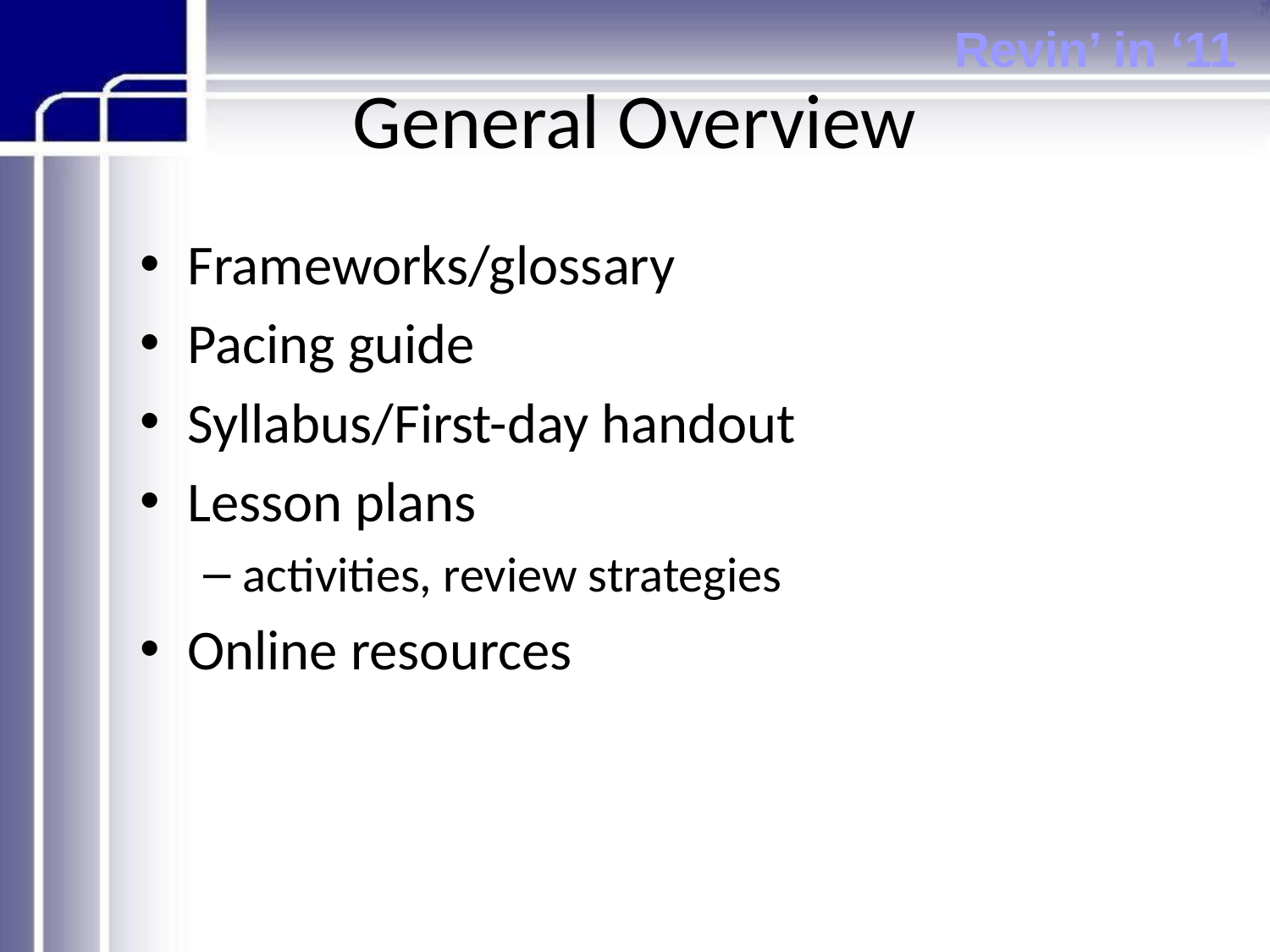

# General Overview
Frameworks/glossary
Pacing guide
Syllabus/First-day handout
Lesson plans
activities, review strategies
Online resources